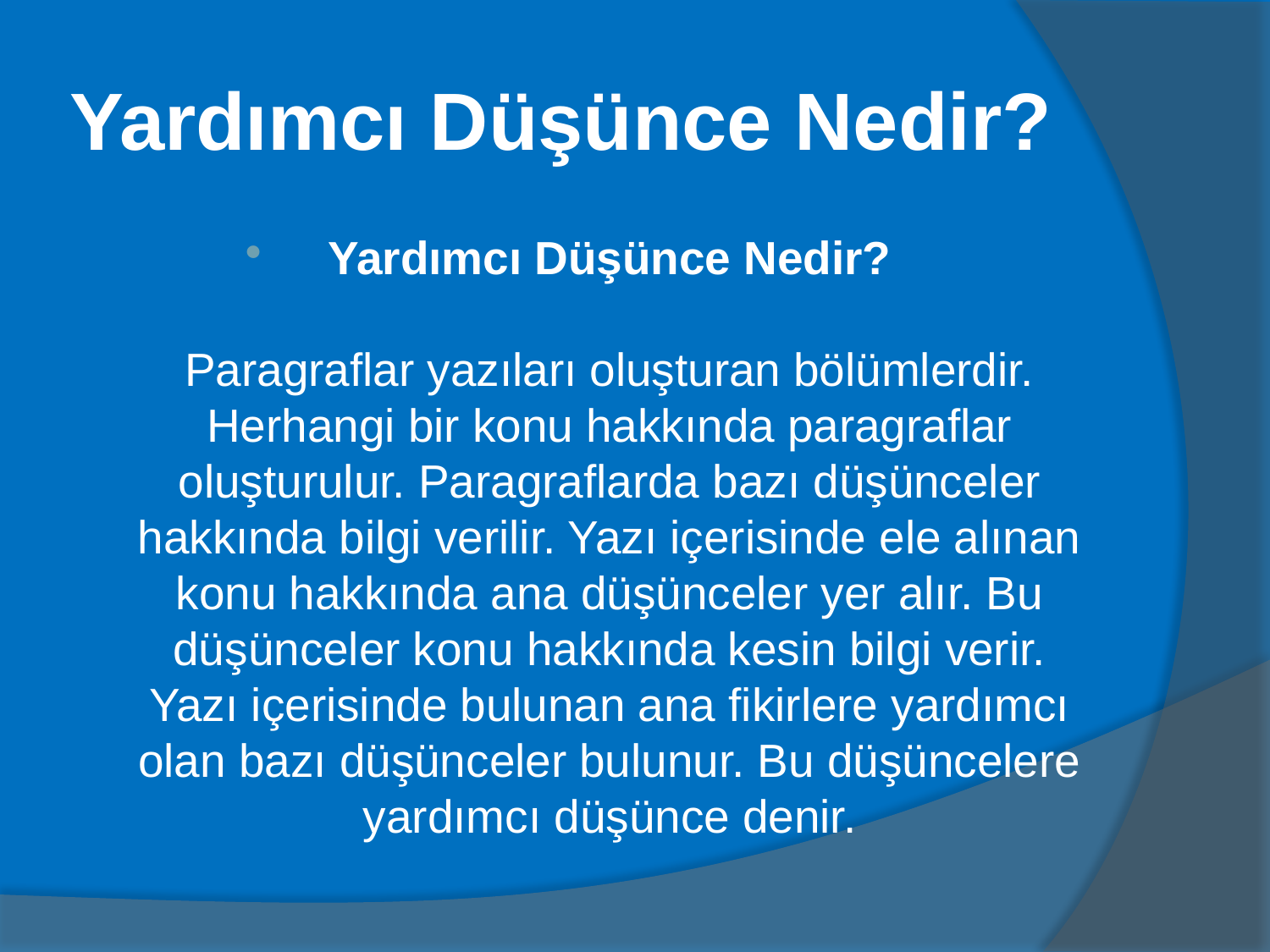

# Yardımcı Düşünce Nedir?
Yardımcı Düşünce Nedir?
Paragraflar yazıları oluşturan bölümlerdir. Herhangi bir konu hakkında paragraflar oluşturulur. Paragraflarda bazı düşünceler hakkında bilgi verilir. Yazı içerisinde ele alınan konu hakkında ana düşünceler yer alır. Bu düşünceler konu hakkında kesin bilgi verir. Yazı içerisinde bulunan ana fikirlere yardımcı olan bazı düşünceler bulunur. Bu düşüncelere yardımcı düşünce denir.